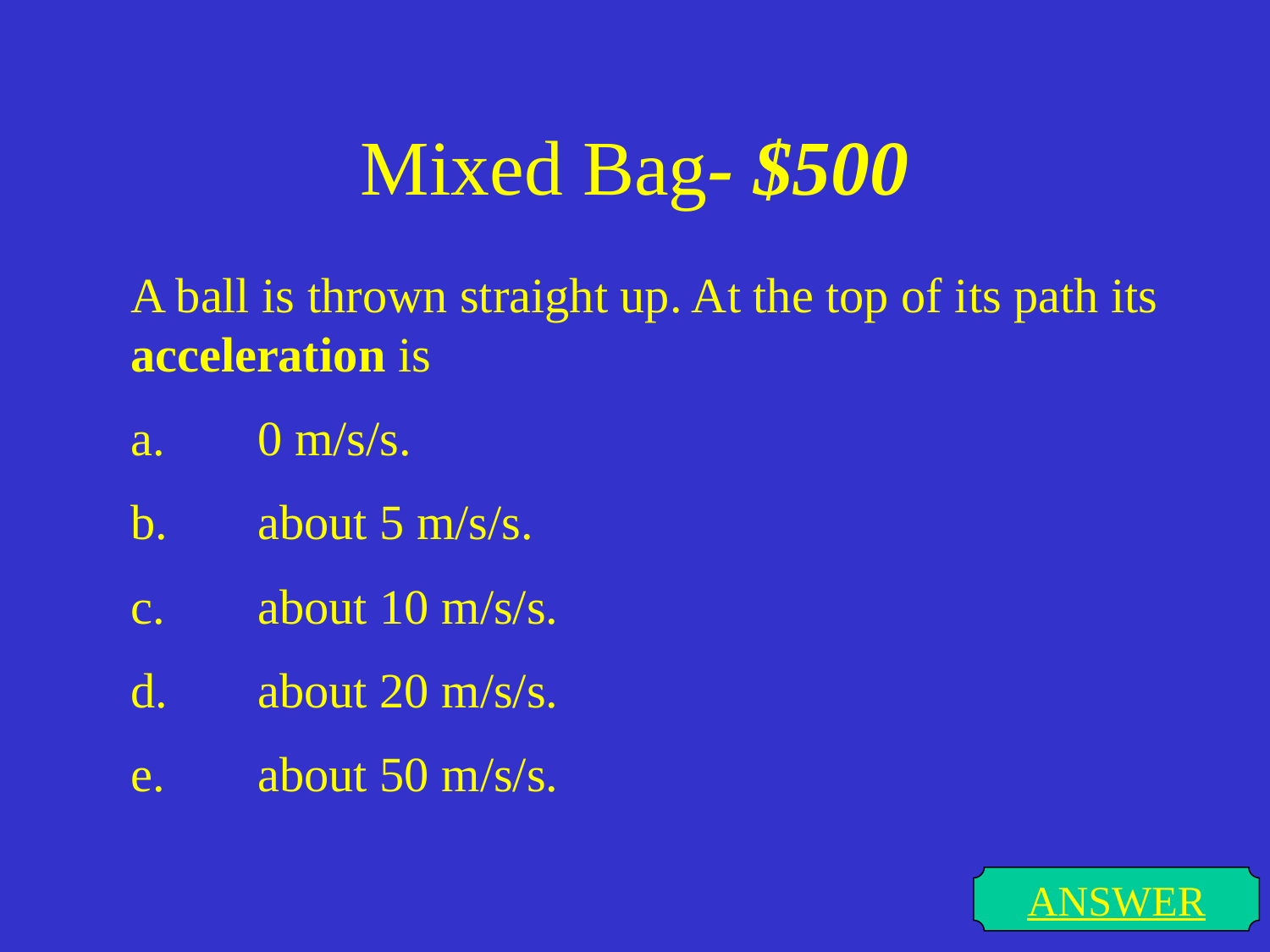

# Mixed Bag- $500
A ball is thrown straight up. At the top of its path its acceleration is
a.	0 m/s/s.
b.	about 5 m/s/s.
c.	about 10 m/s/s.
d.	about 20 m/s/s.
e.	about 50 m/s/s.

ANSWER